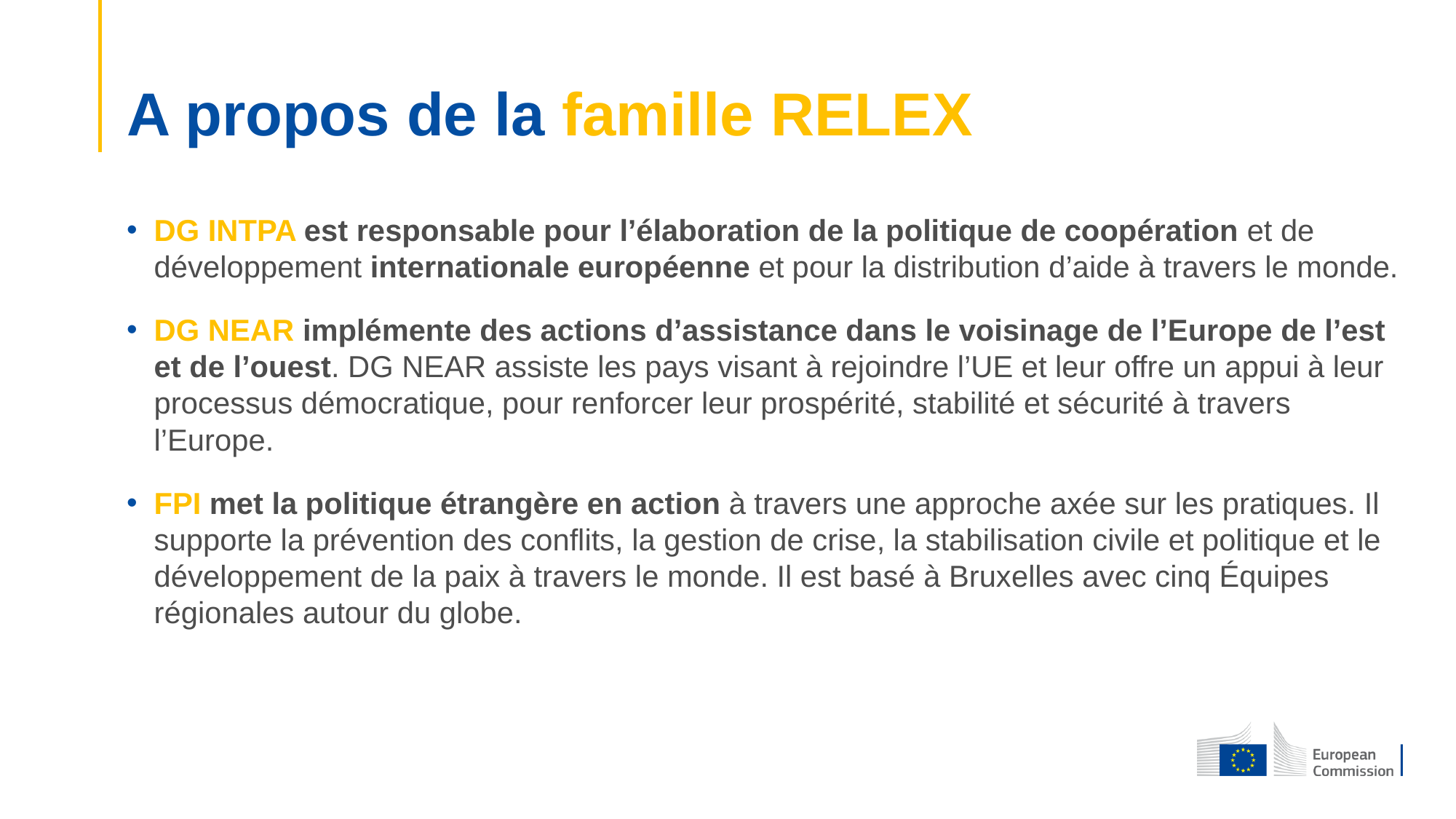

# A propos de la famille RELEX
DG INTPA est responsable pour l’élaboration de la politique de coopération et de développement internationale européenne et pour la distribution d’aide à travers le monde.
DG NEAR implémente des actions d’assistance dans le voisinage de l’Europe de l’est et de l’ouest. DG NEAR assiste les pays visant à rejoindre l’UE et leur offre un appui à leur processus démocratique, pour renforcer leur prospérité, stabilité et sécurité à travers l’Europe.
FPI met la politique étrangère en action à travers une approche axée sur les pratiques. Il supporte la prévention des conflits, la gestion de crise, la stabilisation civile et politique et le développement de la paix à travers le monde. Il est basé à Bruxelles avec cinq Équipes régionales autour du globe.